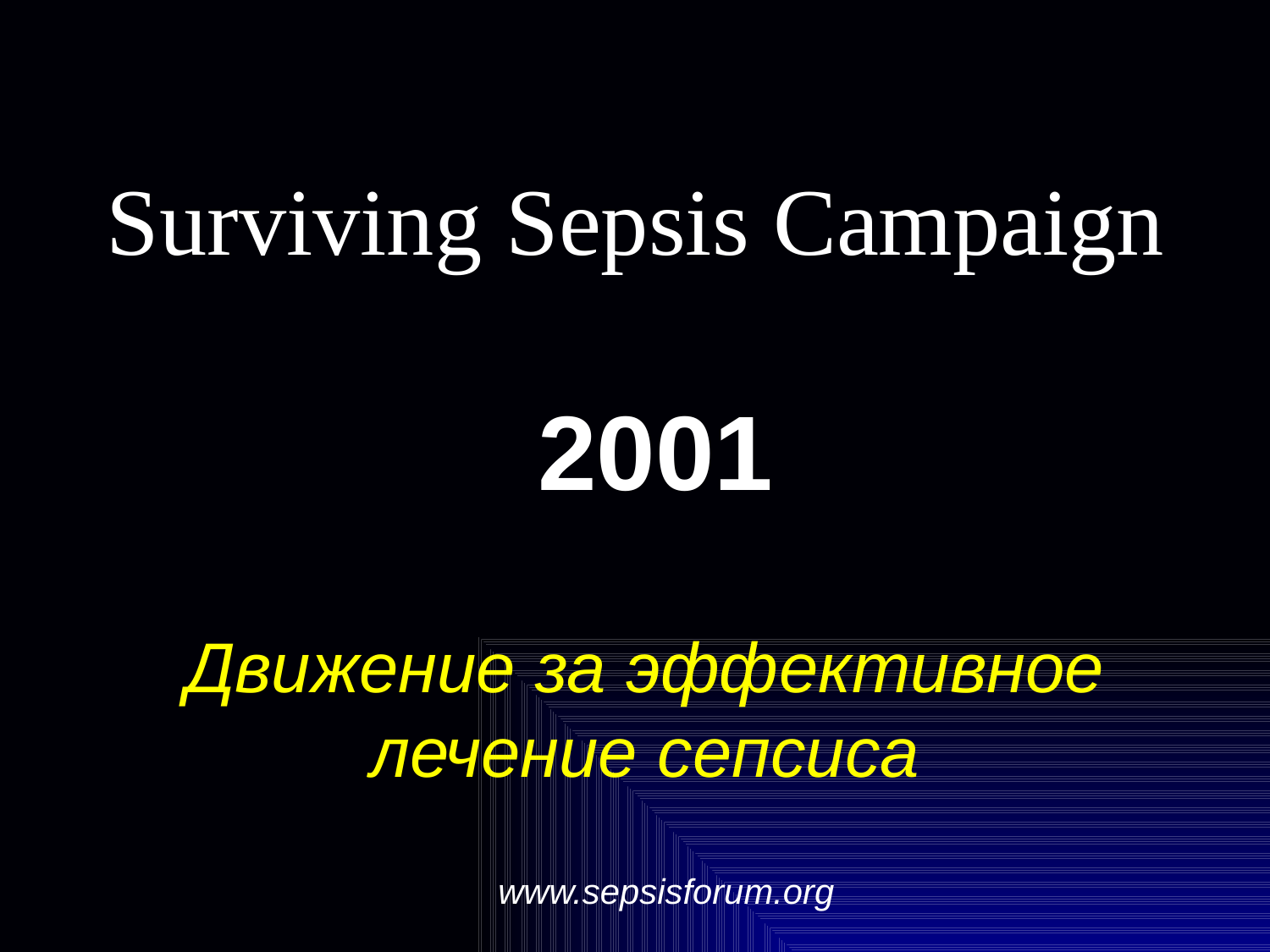

Surviving Sepsis Campaign
2001
Движение за эффективное лечение сепсиса
www.sepsisforum.org